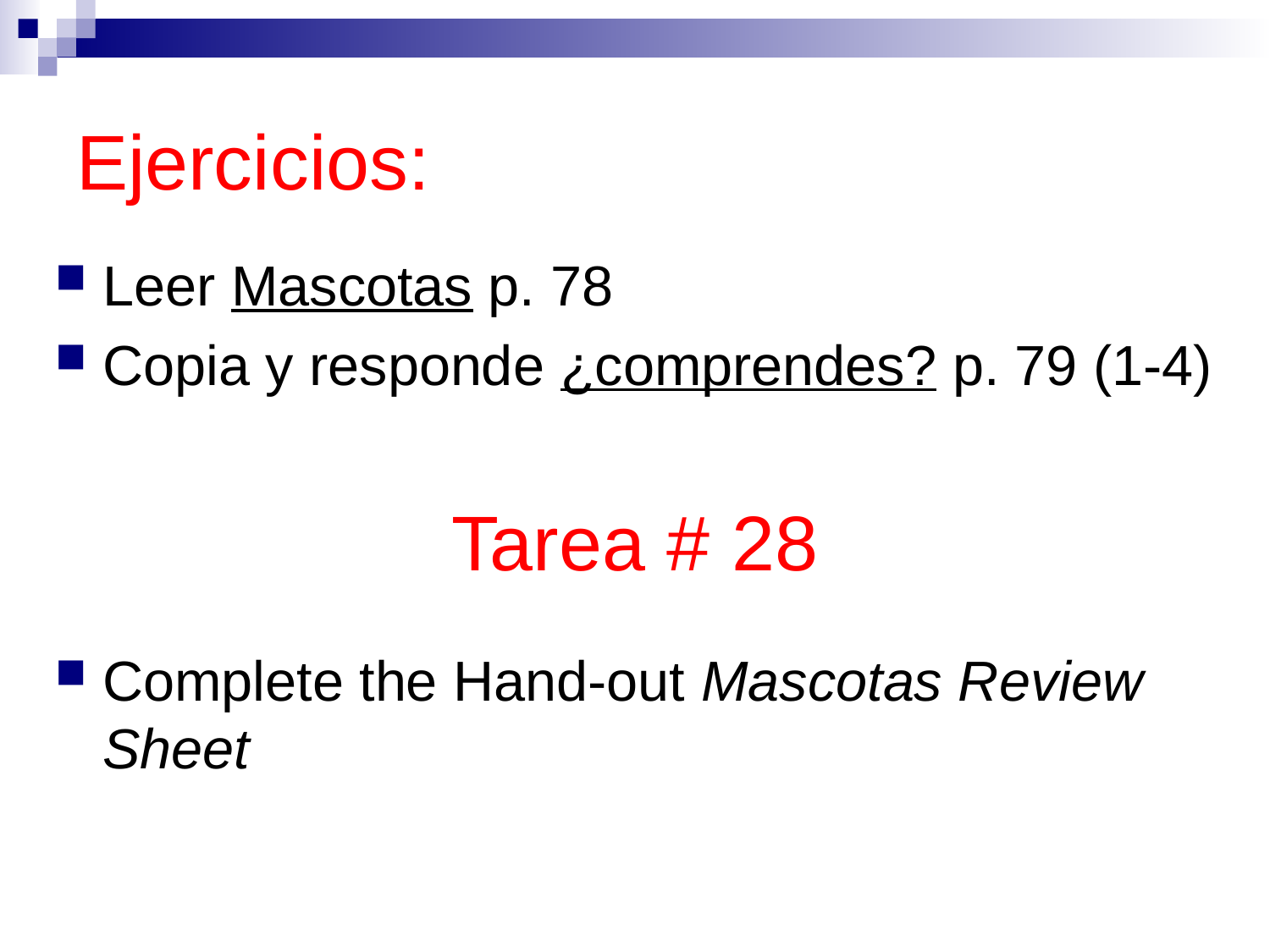

# Ejercicios:
Leer Mascotas p. 78
Copia y responde ¿comprendes? p. 79 (1-4)

Complete the Hand-out Mascotas Review Sheet
Tarea # 28